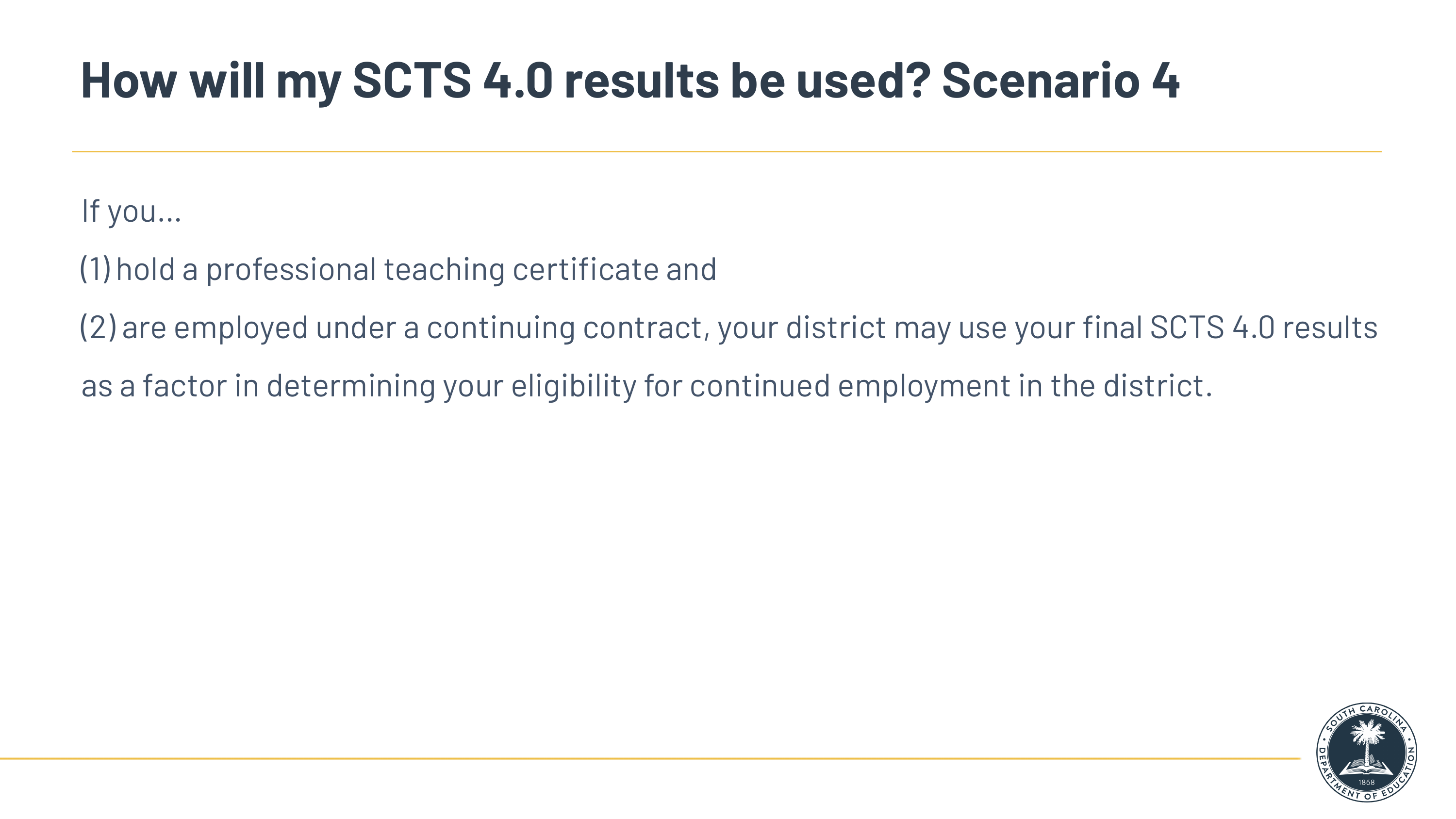

# How will my SCTS 4.0 results be used? Scenario 4
If you…
(1) hold a professional teaching certificate and
(2) are employed under a continuing contract, your district may use your final SCTS 4.0 results as a factor in determining your eligibility for continued employment in the district.